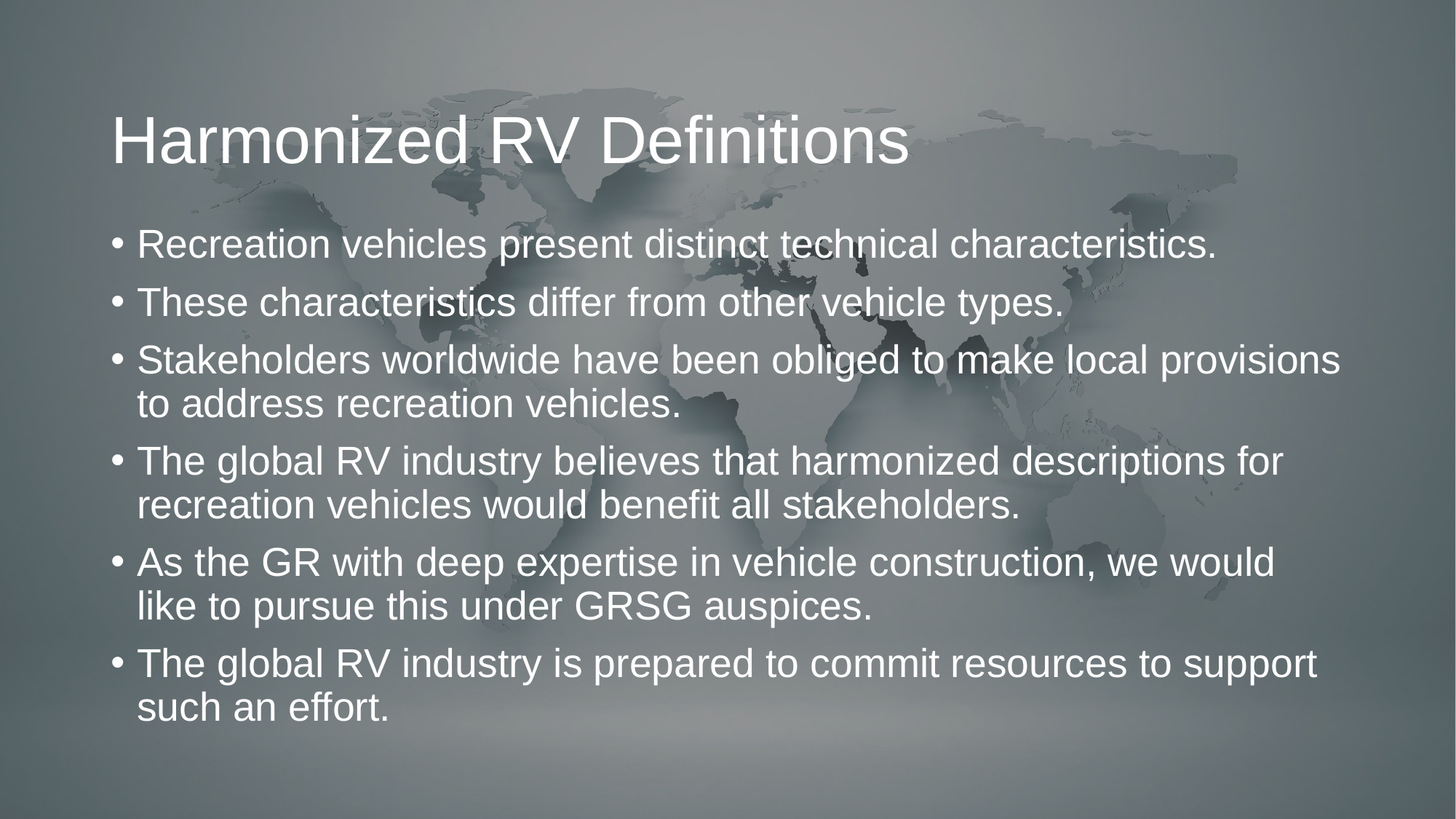

# Harmonized RV Definitions
Recreation vehicles present distinct technical characteristics.
These characteristics differ from other vehicle types.
Stakeholders worldwide have been obliged to make local provisions to address recreation vehicles.
The global RV industry believes that harmonized descriptions for recreation vehicles would benefit all stakeholders.
As the GR with deep expertise in vehicle construction, we would like to pursue this under GRSG auspices.
The global RV industry is prepared to commit resources to support such an effort.